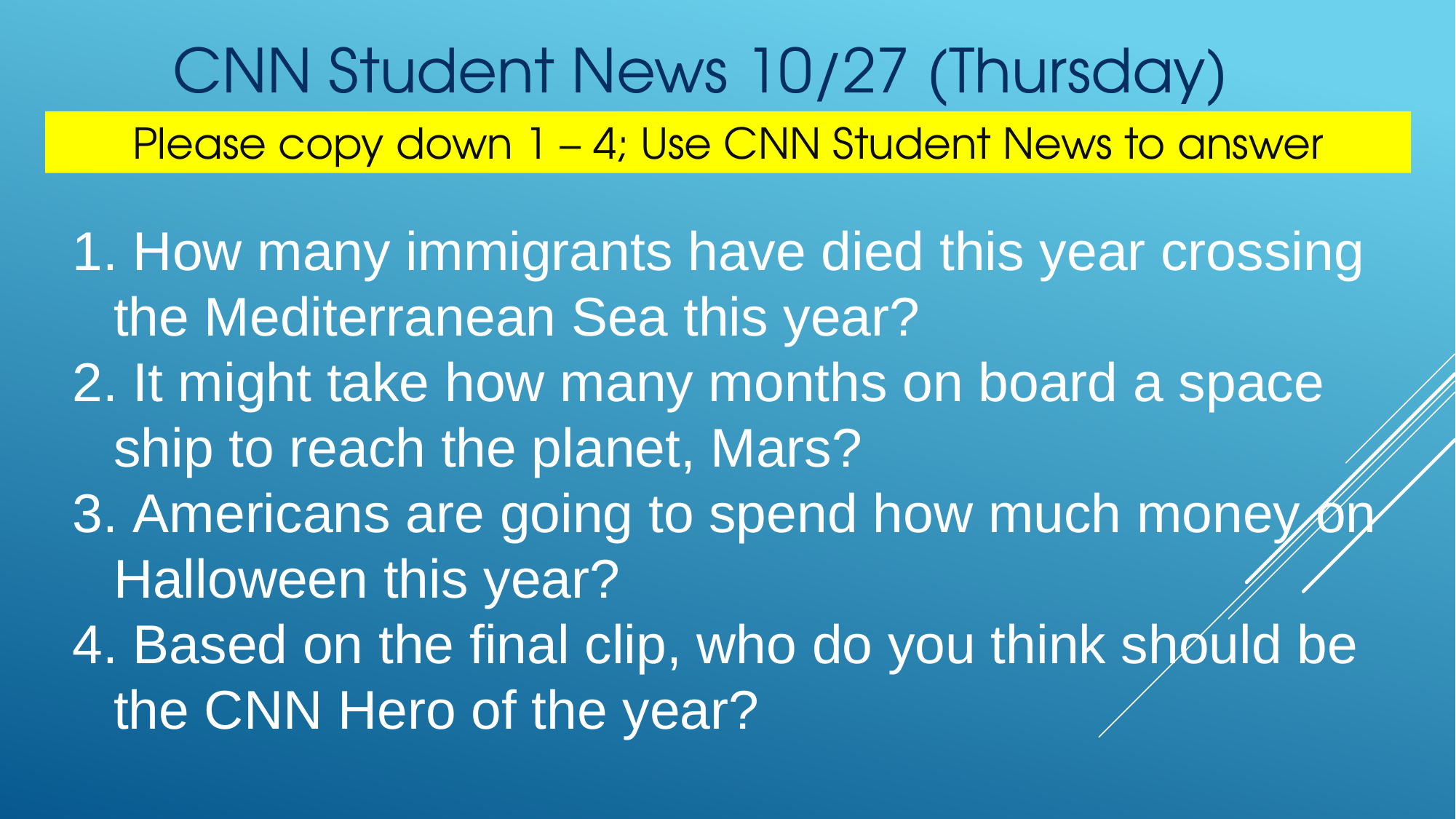

CNN Student News 10/27 (Thursday)
Please copy down 1 – 4; Use CNN Student News to answer

 How many immigrants have died this year crossing the Mediterranean Sea this year?
 It might take how many months on board a space ship to reach the planet, Mars?
 Americans are going to spend how much money on Halloween this year?
 Based on the final clip, who do you think should be the CNN Hero of the year?